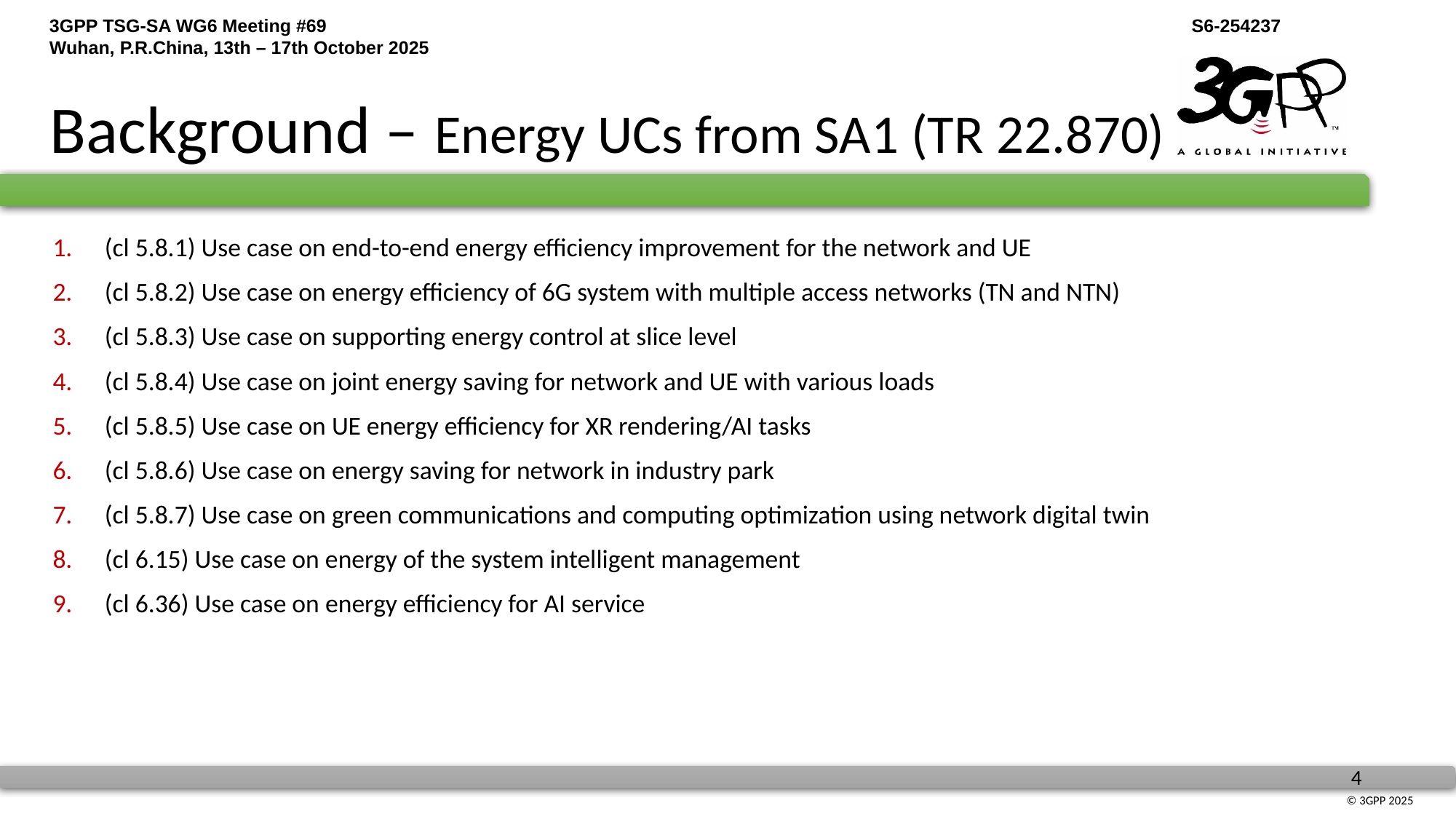

# Background – Energy UCs from SA1 (TR 22.870)
(cl 5.8.1) Use case on end-to-end energy efficiency improvement for the network and UE
(cl 5.8.2) Use case on energy efficiency of 6G system with multiple access networks (TN and NTN)
(cl 5.8.3) Use case on supporting energy control at slice level
(cl 5.8.4) Use case on joint energy saving for network and UE with various loads
(cl 5.8.5) Use case on UE energy efficiency for XR rendering/AI tasks
(cl 5.8.6) Use case on energy saving for network in industry park
(cl 5.8.7) Use case on green communications and computing optimization using network digital twin
(cl 6.15) Use case on energy of the system intelligent management
(cl 6.36) Use case on energy efficiency for AI service